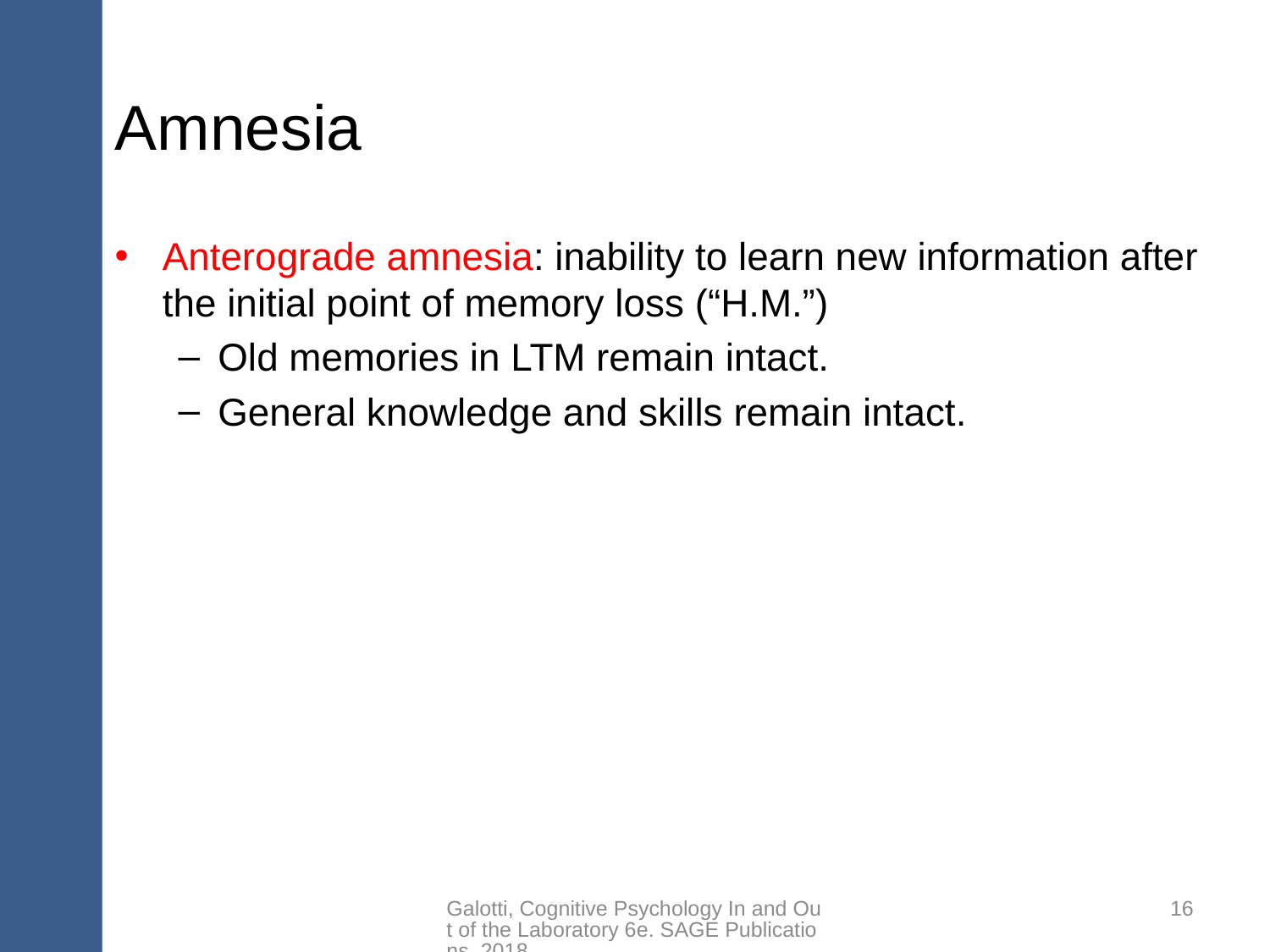

# Amnesia
Anterograde amnesia: inability to learn new information after the initial point of memory loss (“H.M.”)
Old memories in LTM remain intact.
General knowledge and skills remain intact.
Galotti, Cognitive Psychology In and Out of the Laboratory 6e. SAGE Publications, 2018.
16